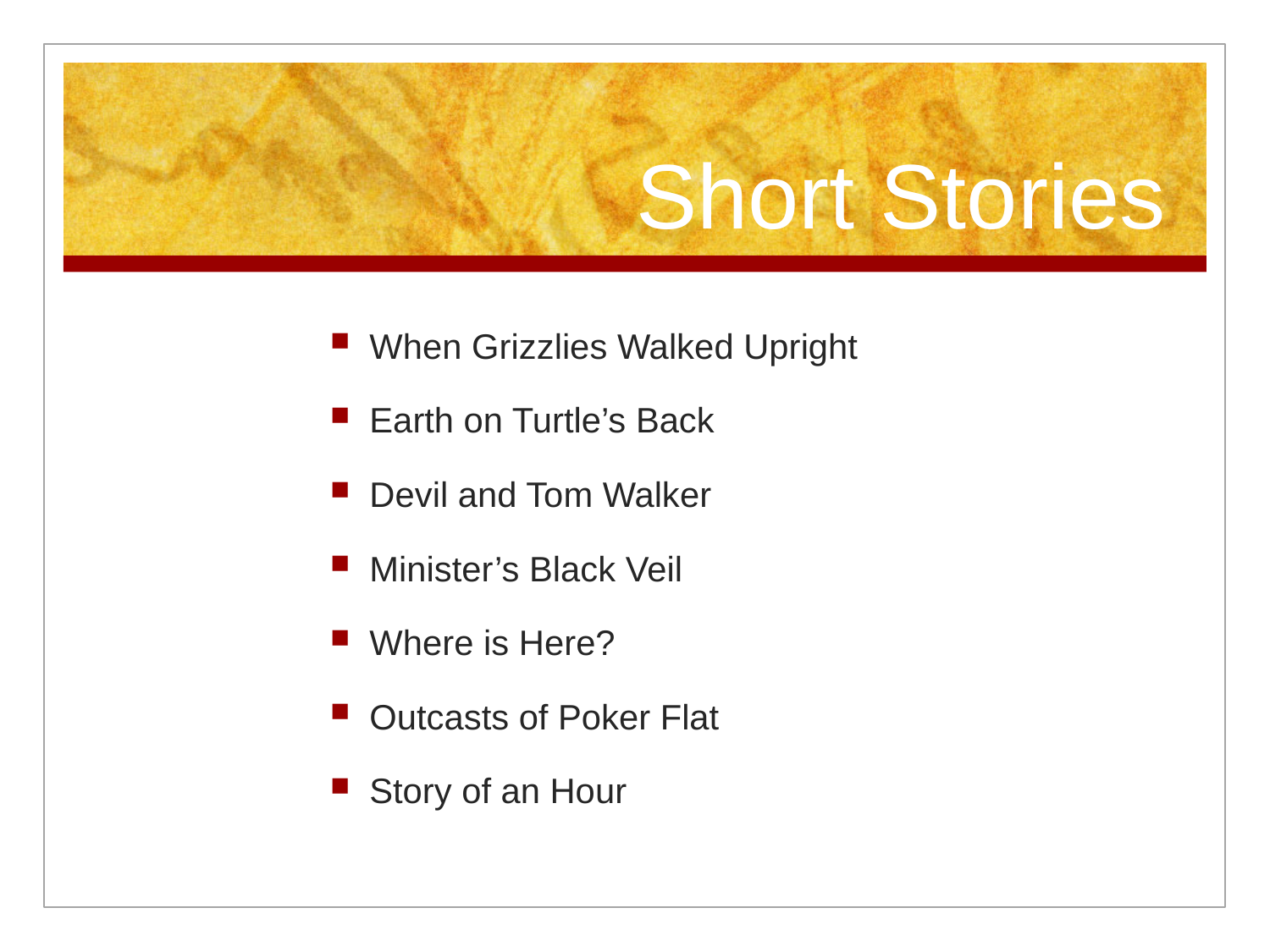

# Short Stories
When Grizzlies Walked Upright
Earth on Turtle’s Back
Devil and Tom Walker
Minister’s Black Veil
Where is Here?
Outcasts of Poker Flat
Story of an Hour